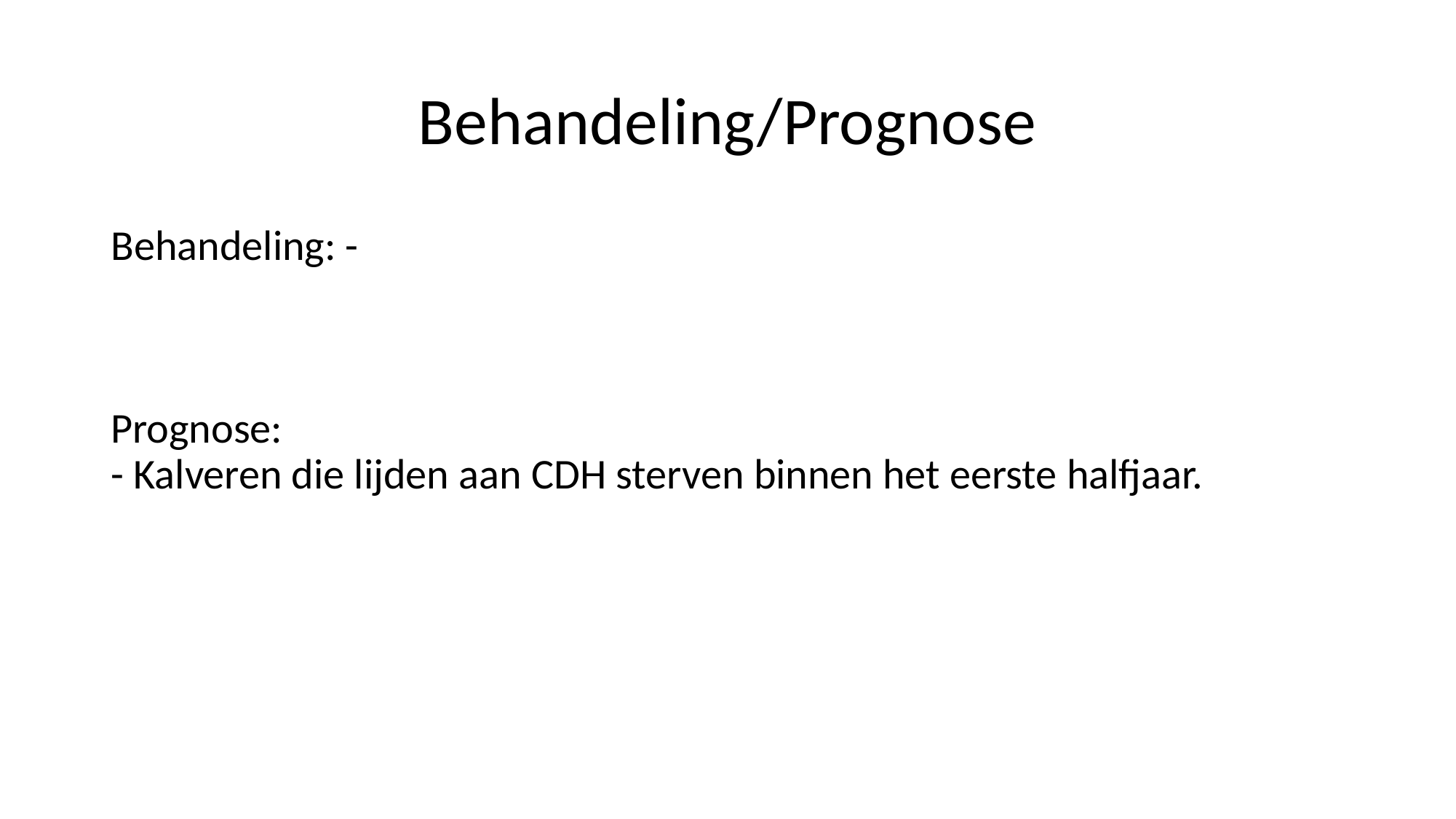

# Behandeling/Prognose
Behandeling: -

Prognose:
- Kalveren die lijden aan CDH sterven binnen het eerste halfjaar.